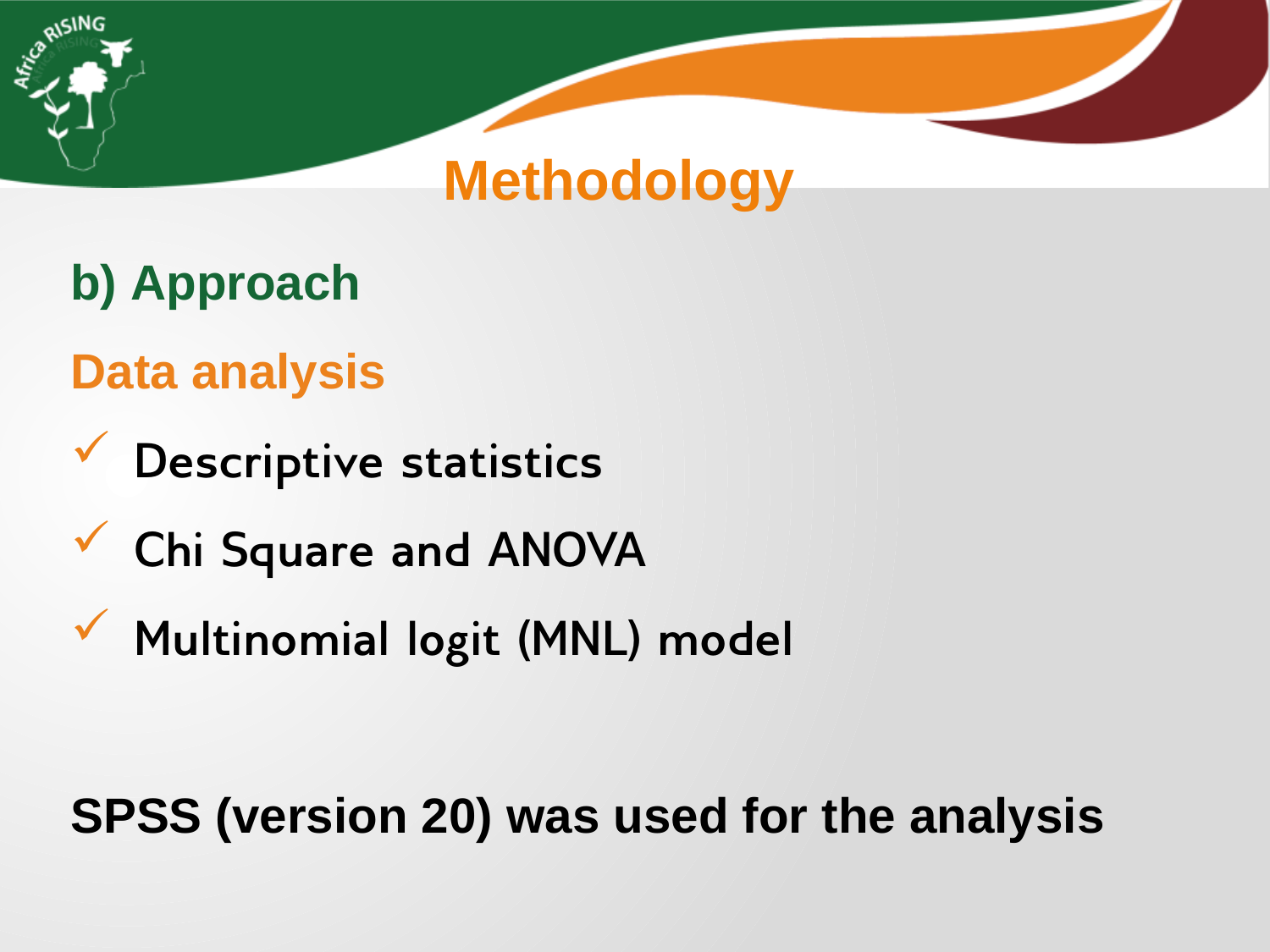

Methodology
b) Approach
Data analysis
Descriptive statistics
Chi Square and ANOVA
Multinomial logit (MNL) model

SPSS (version 20) was used for the analysis